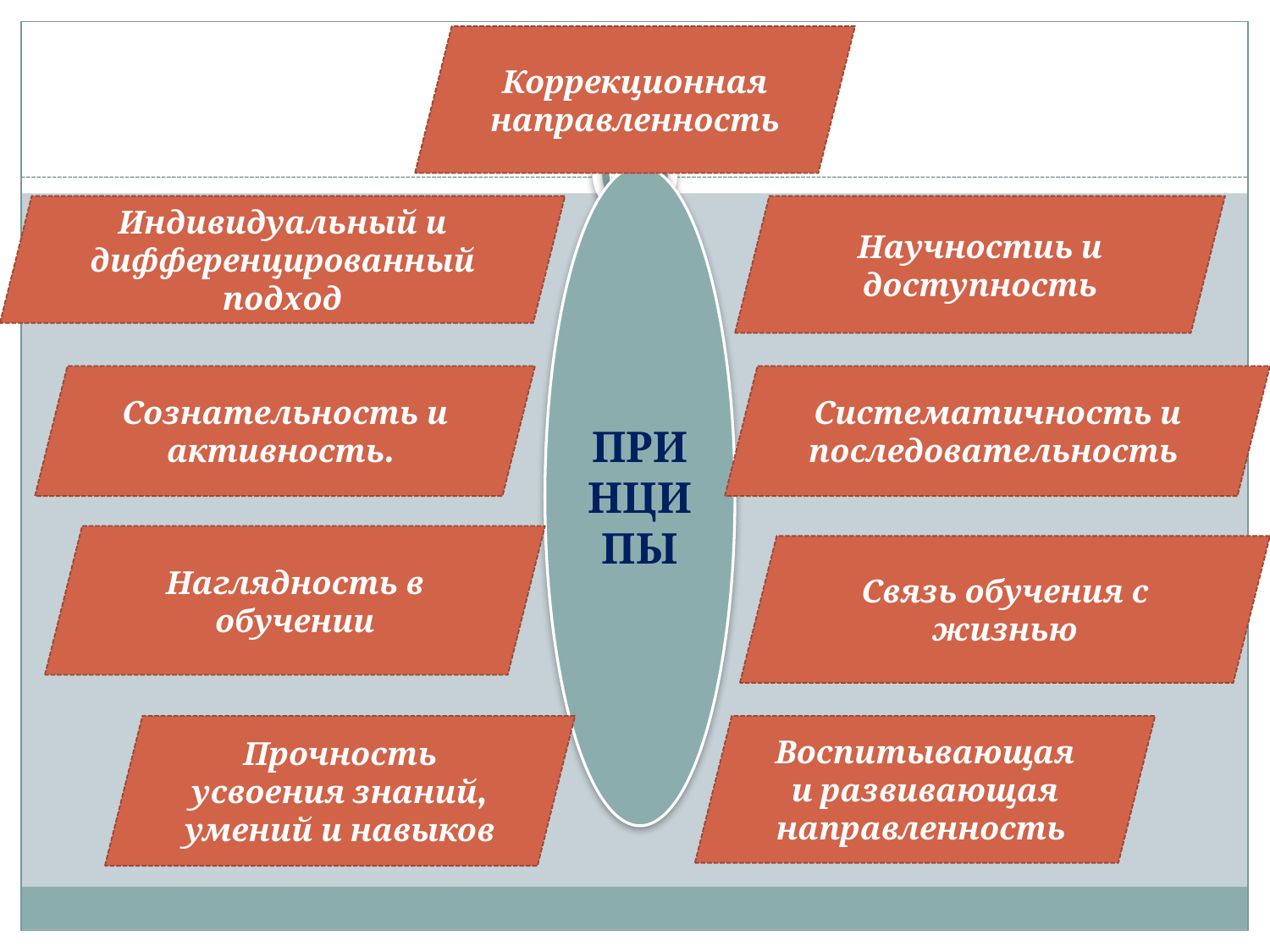

Коррекционная направленность
ПРИНЦИПЫ
Индивидуальный и дифференцированный подход
Научностиь и доступность
Сознательность и активность.
Систематичность и последовательность
Наглядность в обучении
Связь обучения с жизнью
Прочность усвоения знаний, умений и навыков
Воспитывающая и развивающая направленность